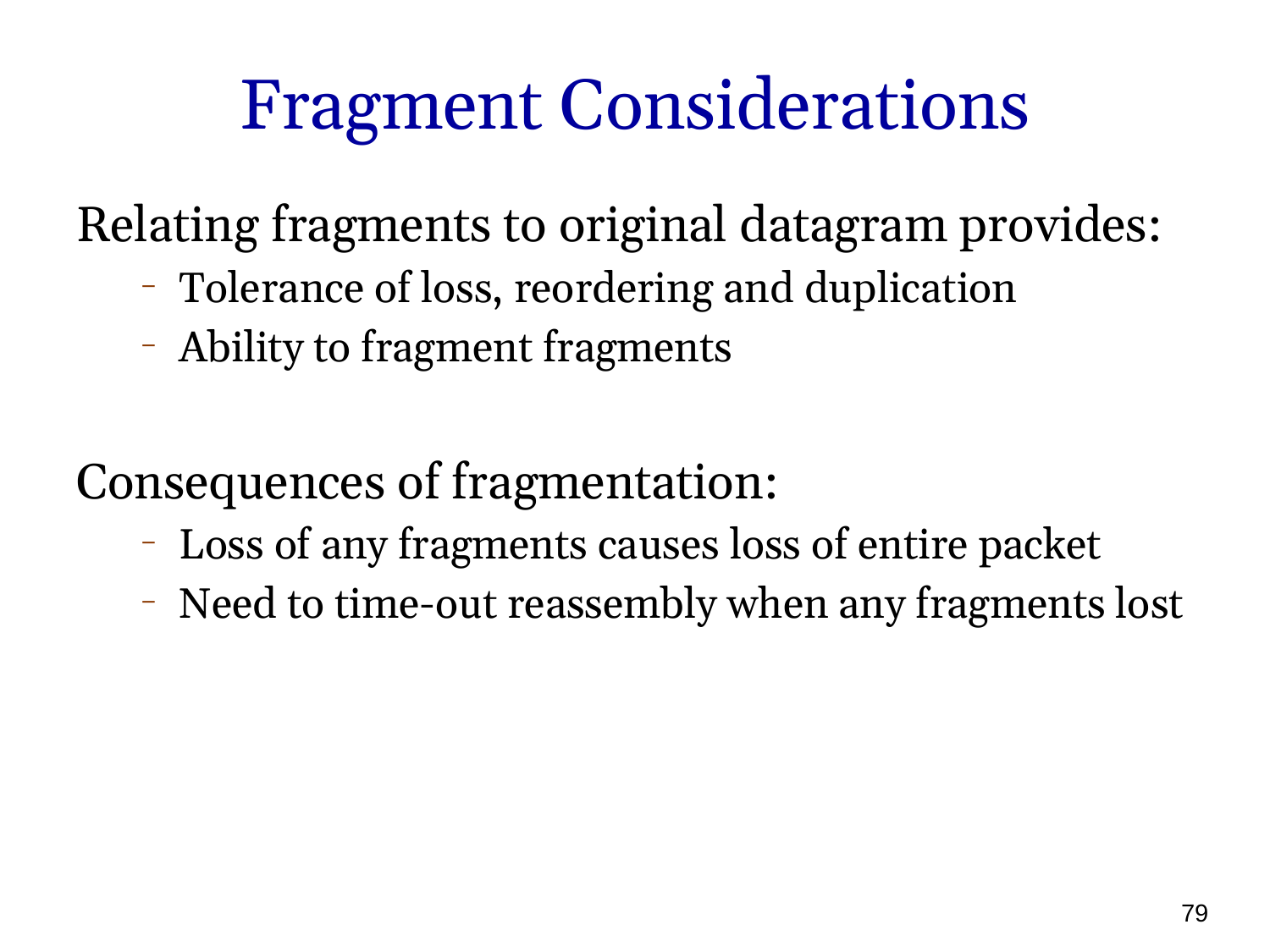

# Fragment Considerations
Relating fragments to original datagram provides:
Tolerance of loss, reordering and duplication
Ability to fragment fragments

Consequences of fragmentation:
Loss of any fragments causes loss of entire packet
Need to time-out reassembly when any fragments lost
79